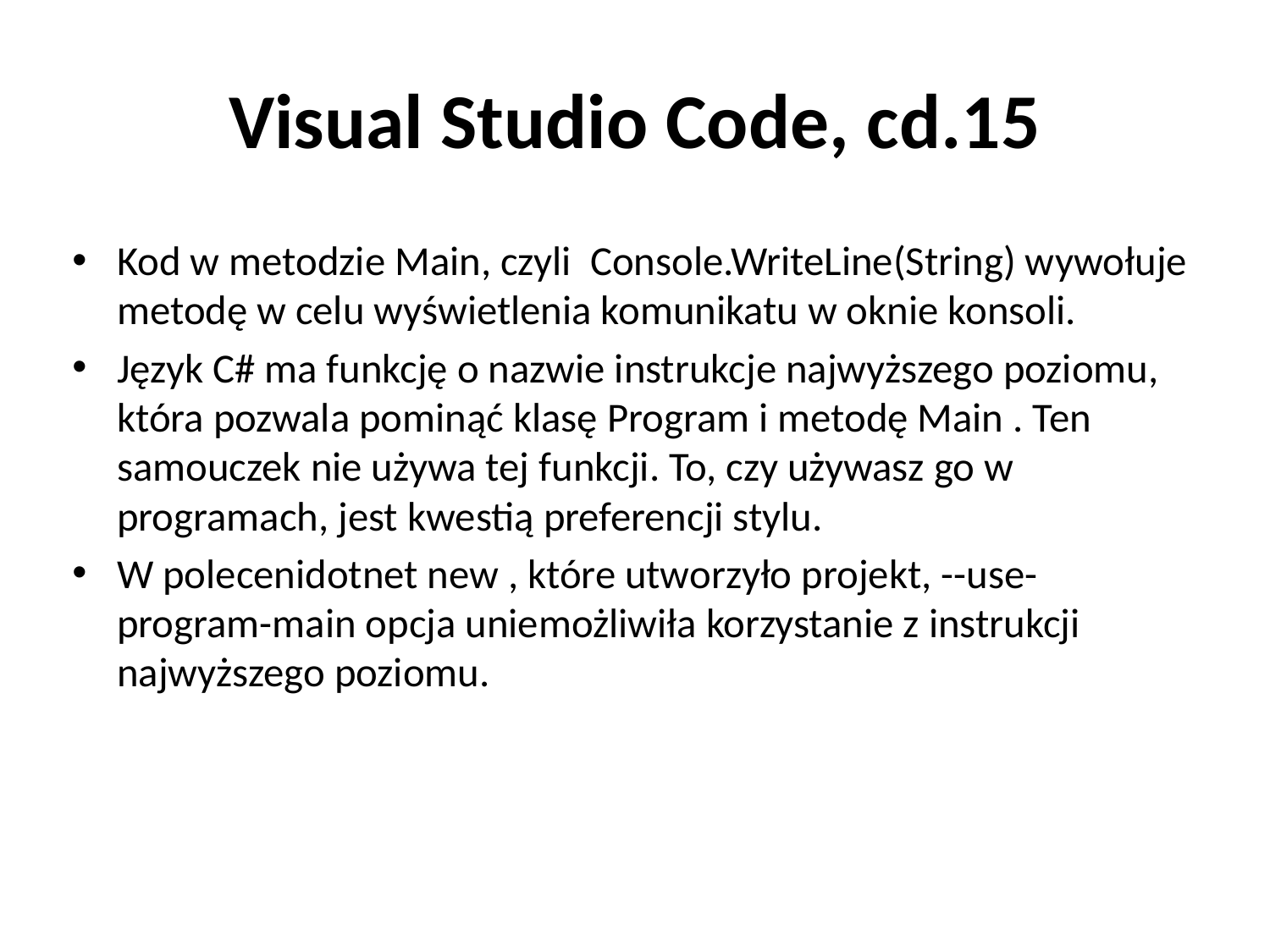

# Visual Studio Code, cd.15
Kod w metodzie Main, czyli  Console.WriteLine(String) wywołuje metodę w celu wyświetlenia komunikatu w oknie konsoli.
Język C# ma funkcję o nazwie instrukcje najwyższego poziomu, która pozwala pominąć klasę Program i metodę Main . Ten samouczek nie używa tej funkcji. To, czy używasz go w programach, jest kwestią preferencji stylu.
W polecenidotnet new , które utworzyło projekt, --use-program-main opcja uniemożliwiła korzystanie z instrukcji najwyższego poziomu.